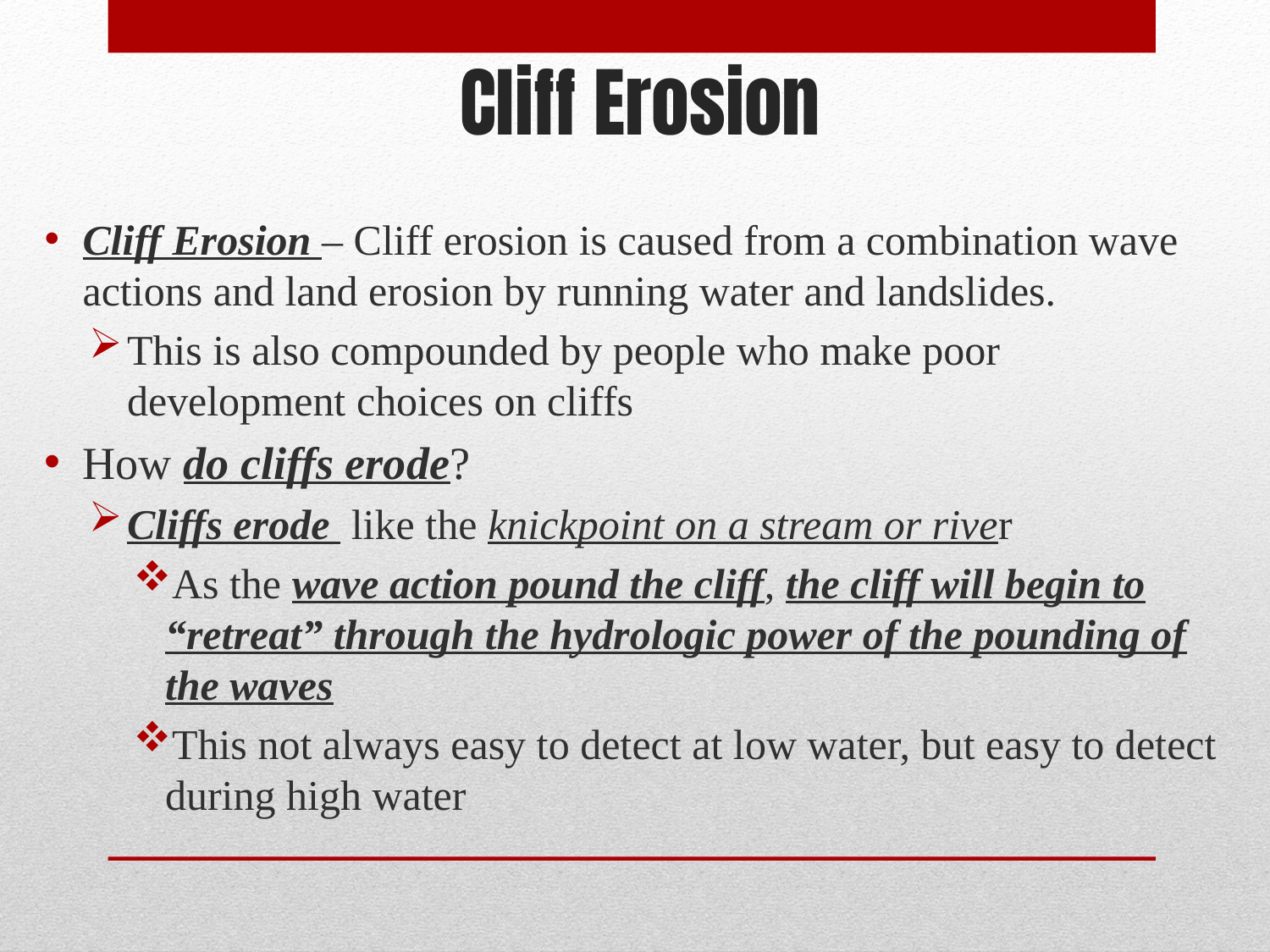

Cliff Erosion
Cliff Erosion – Cliff erosion is caused from a combination wave actions and land erosion by running water and landslides.
This is also compounded by people who make poor development choices on cliffs
How do cliffs erode?
Cliffs erode  like the knickpoint on a stream or river
As the wave action pound the cliff, the cliff will begin to “retreat” through the hydrologic power of the pounding of the waves
This not always easy to detect at low water, but easy to detect during high water